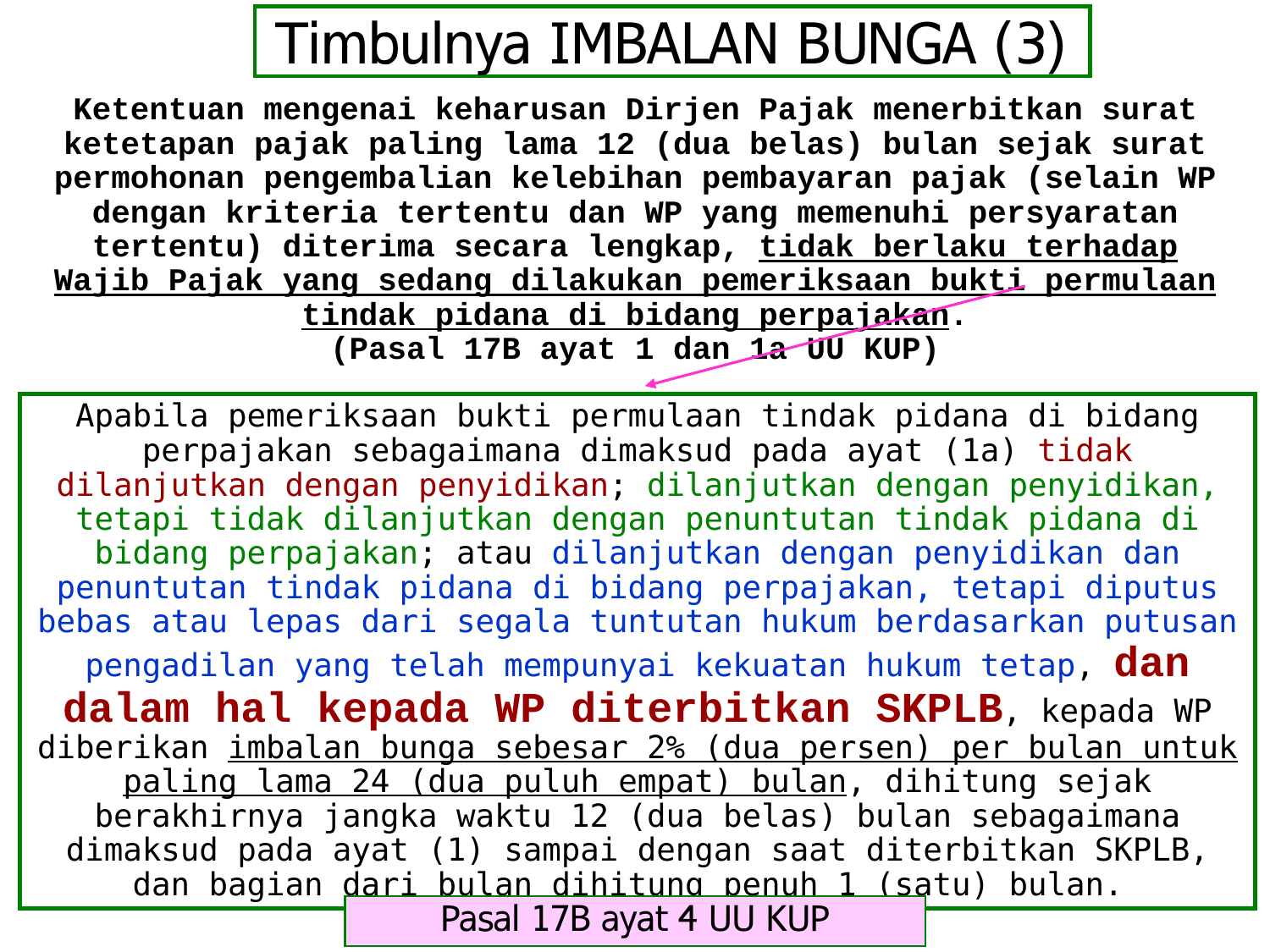

# Timbulnya IMBALAN BUNGA (3)
Ketentuan mengenai keharusan Dirjen Pajak menerbitkan surat ketetapan pajak paling lama 12 (dua belas) bulan sejak surat permohonan pengembalian kelebihan pembayaran pajak (selain WP dengan kriteria tertentu dan WP yang memenuhi persyaratan tertentu) diterima secara lengkap, tidak berlaku terhadap Wajib Pajak yang sedang dilakukan pemeriksaan bukti permulaan tindak pidana di bidang perpajakan.
(Pasal 17B ayat 1 dan 1a UU KUP)

Apabila pemeriksaan bukti permulaan tindak pidana di bidang perpajakan sebagaimana dimaksud pada ayat (1a) tidak dilanjutkan dengan penyidikan; dilanjutkan dengan penyidikan, tetapi tidak dilanjutkan dengan penuntutan tindak pidana di bidang perpajakan; atau dilanjutkan dengan penyidikan dan penuntutan tindak pidana di bidang perpajakan, tetapi diputus bebas atau lepas dari segala tuntutan hukum berdasarkan putusan pengadilan yang telah mempunyai kekuatan hukum tetap, dan dalam hal kepada WP diterbitkan SKPLB, kepada WP diberikan imbalan bunga sebesar 2% (dua persen) per bulan untuk paling lama 24 (dua puluh empat) bulan, dihitung sejak berakhirnya jangka waktu 12 (dua belas) bulan sebagaimana dimaksud pada ayat (1) sampai dengan saat diterbitkan SKPLB, dan bagian dari bulan dihitung penuh 1 (satu) bulan.
Pasal 17B ayat 4 UU KUP